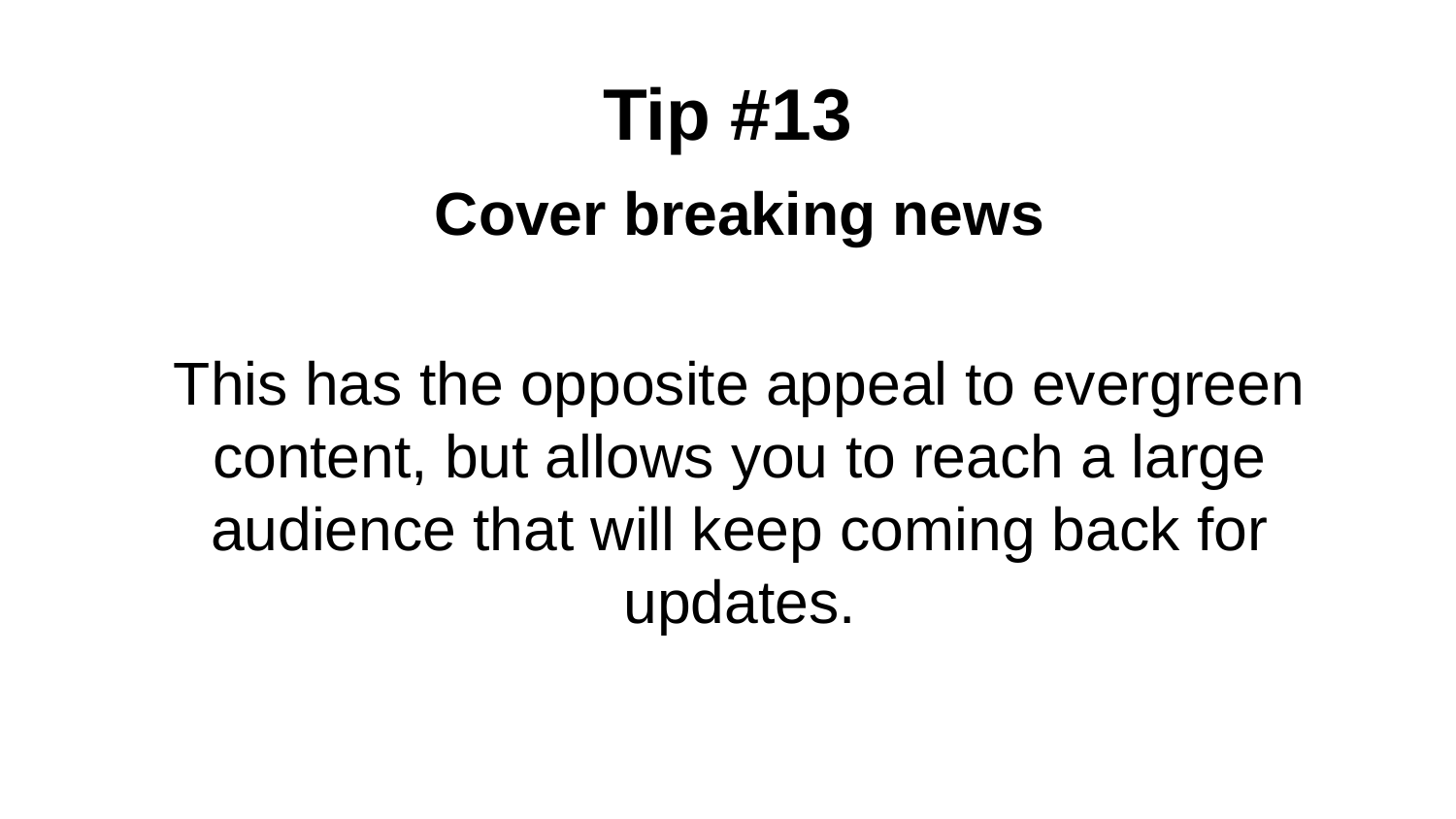

# Tip #13

Cover breaking news

This has the opposite appeal to evergreen content, but allows you to reach a large audience that will keep coming back for updates.